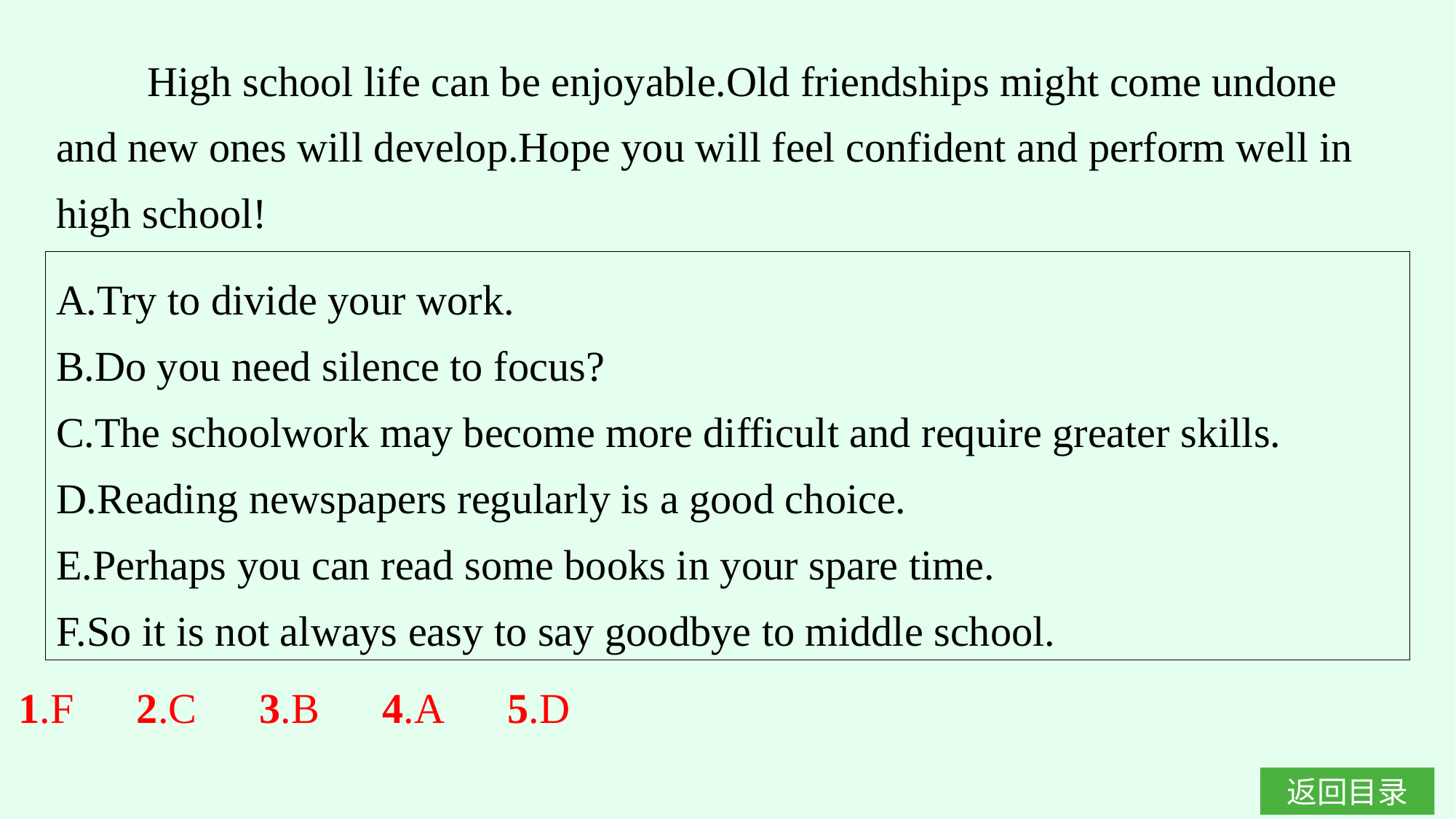

High school life can be enjoyable.Old friendships might come undone and new ones will develop.Hope you will feel confident and perform well in high school!
A.Try to divide your work.
B.Do you need silence to focus?
C.The schoolwork may become more difficult and require greater skills.
D.Reading newspapers regularly is a good choice.
E.Perhaps you can read some books in your spare time.
F.So it is not always easy to say goodbye to middle school.
1.F　2.C　3.B　4.A　5.D